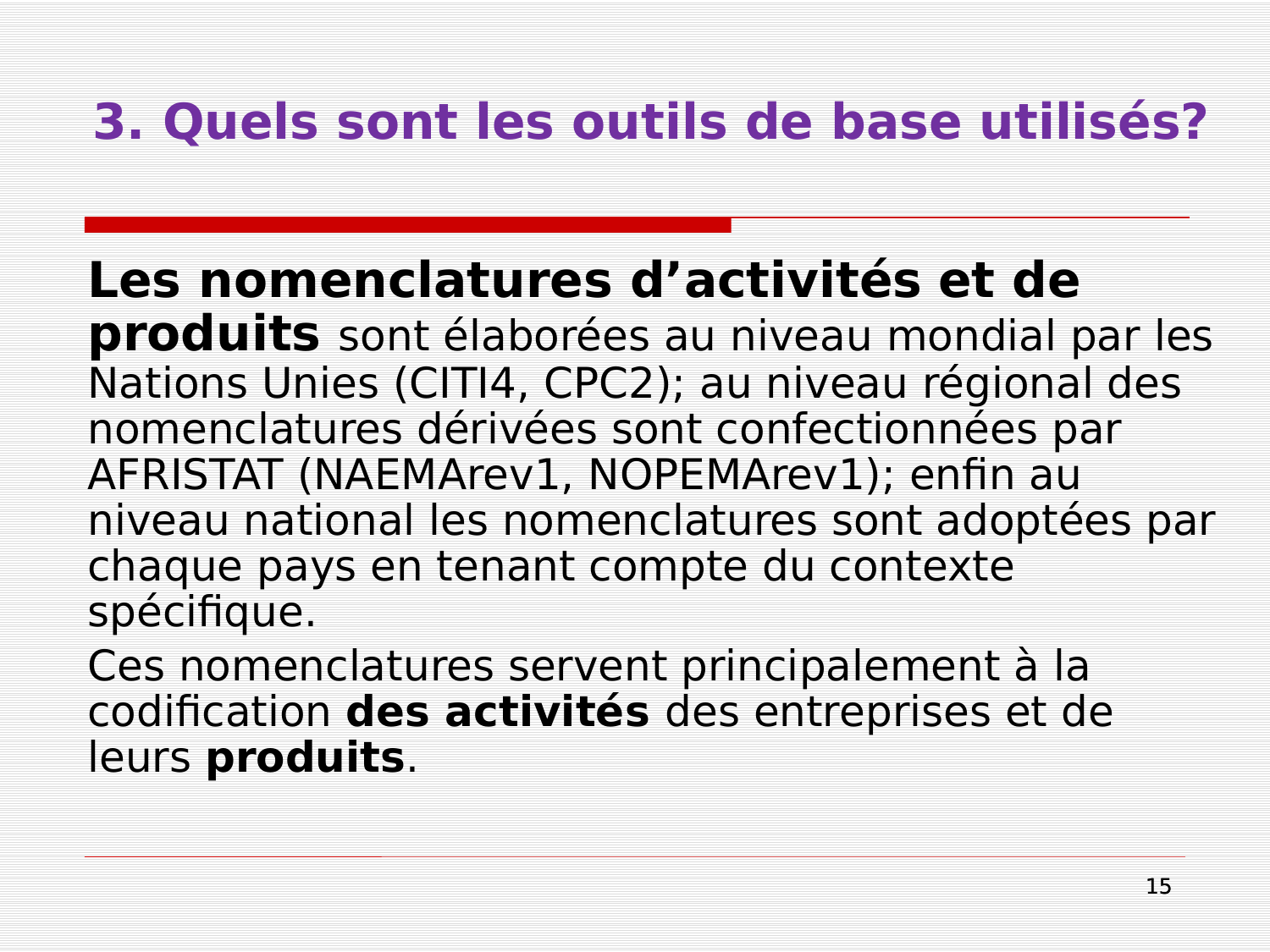

# 3. Quels sont les outils de base utilisés?
Les nomenclatures d’activités et de produits sont élaborées au niveau mondial par les Nations Unies (CITI4, CPC2); au niveau régional des nomenclatures dérivées sont confectionnées par AFRISTAT (NAEMArev1, NOPEMArev1); enfin au niveau national les nomenclatures sont adoptées par chaque pays en tenant compte du contexte spécifique.
Ces nomenclatures servent principalement à la codification des activités des entreprises et de leurs produits.
15
15